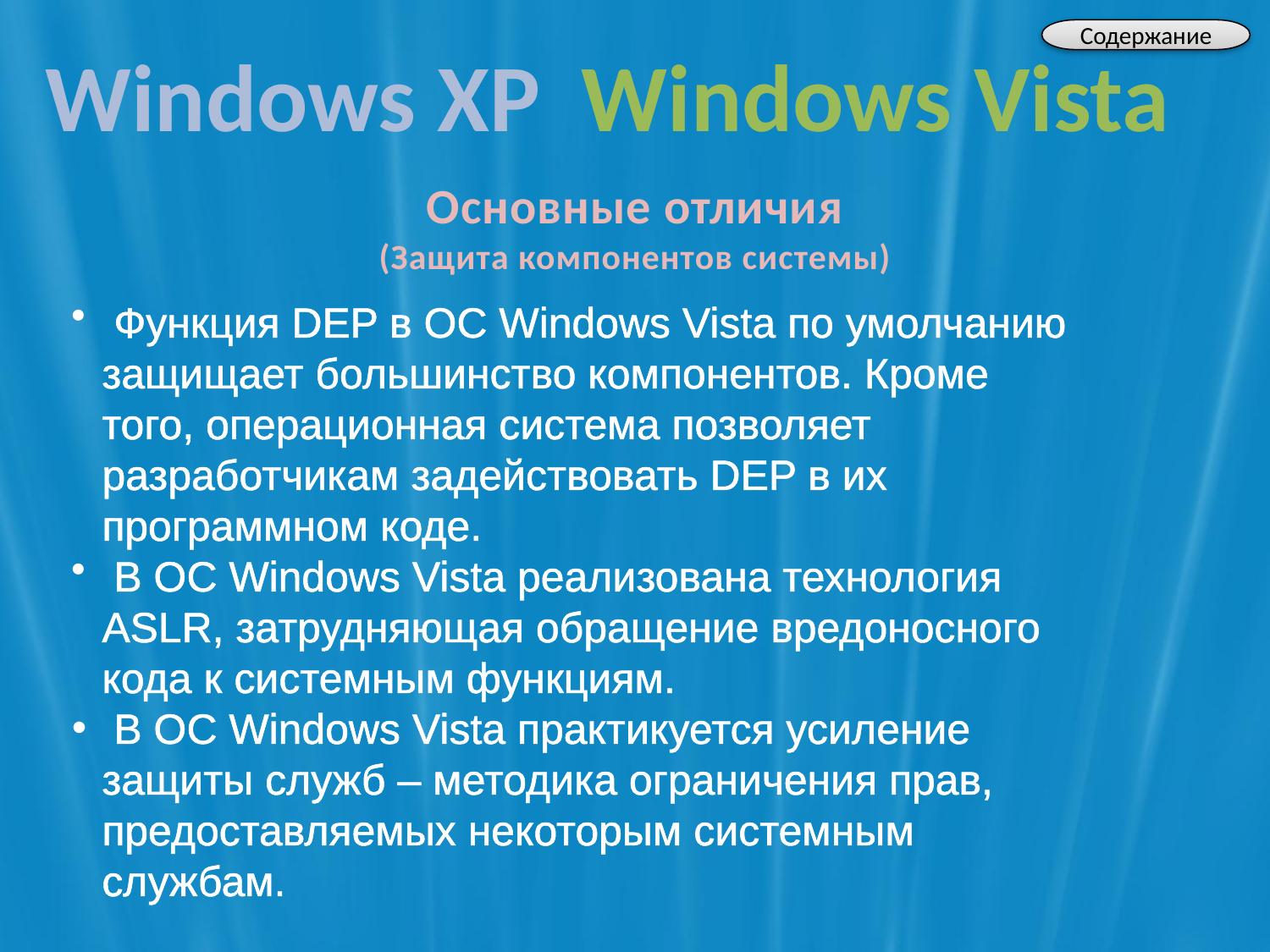

Содержание
Windows XP
Windows Vista
Основные отличия
(Защита компонентов системы)
 Функция DEP в ОС Windows Vista по умолчанию защищает большинство компонентов. Кроме того, операционная система позволяет разработчикам задействовать DEP в их программном коде.
 В ОС Windows Vista реализована технология ASLR, затрудняющая обращение вредоносного кода к системным функциям.
 В ОС Windows Vista практикуется усиление защиты служб – методика ограничения прав, предоставляемых некоторым системным службам.